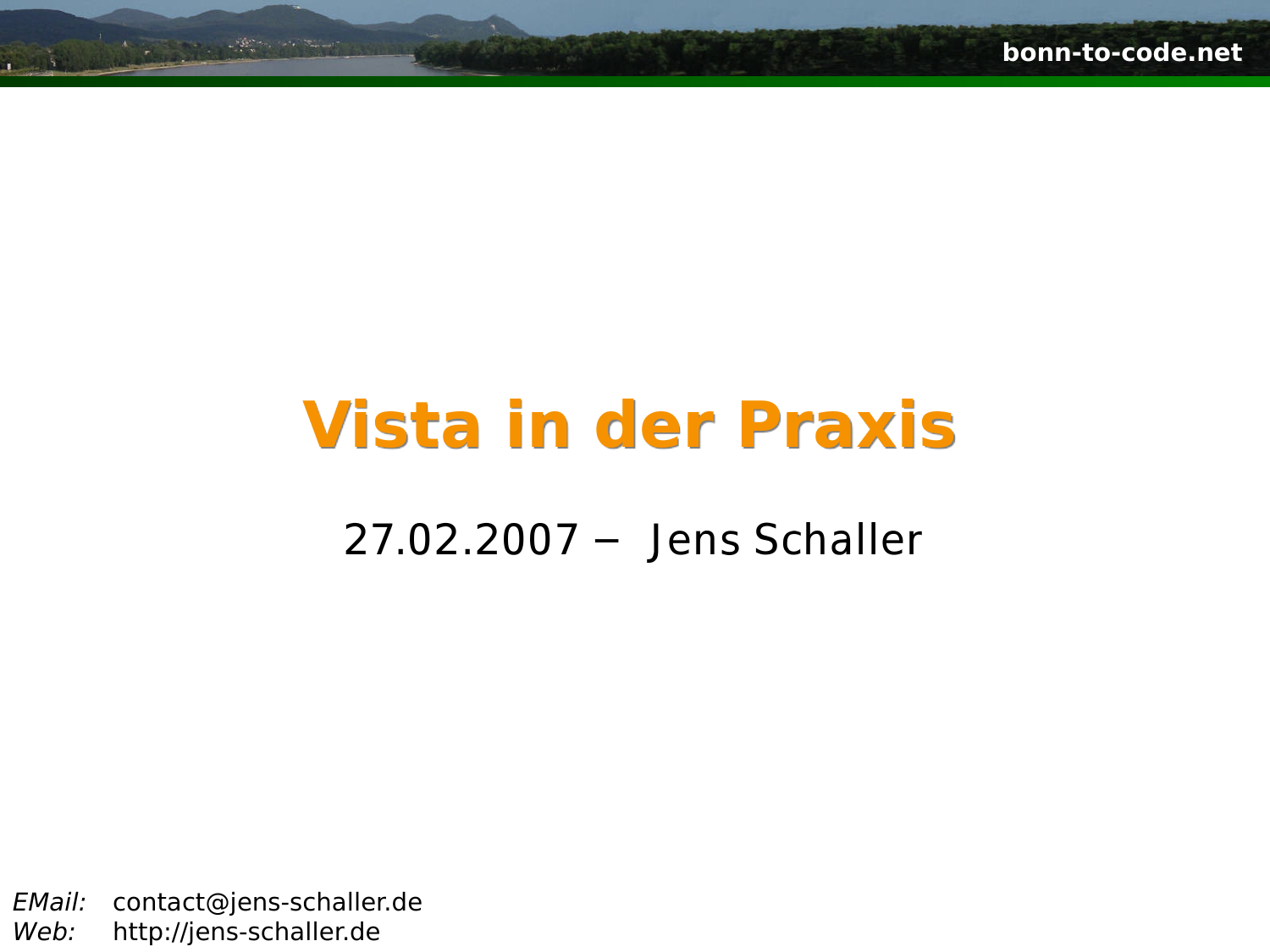

# Vista in der Praxis
27.02.2007 –  Jens Schaller
EMail:	contact@jens-schaller.de
Web:	http://jens-schaller.de